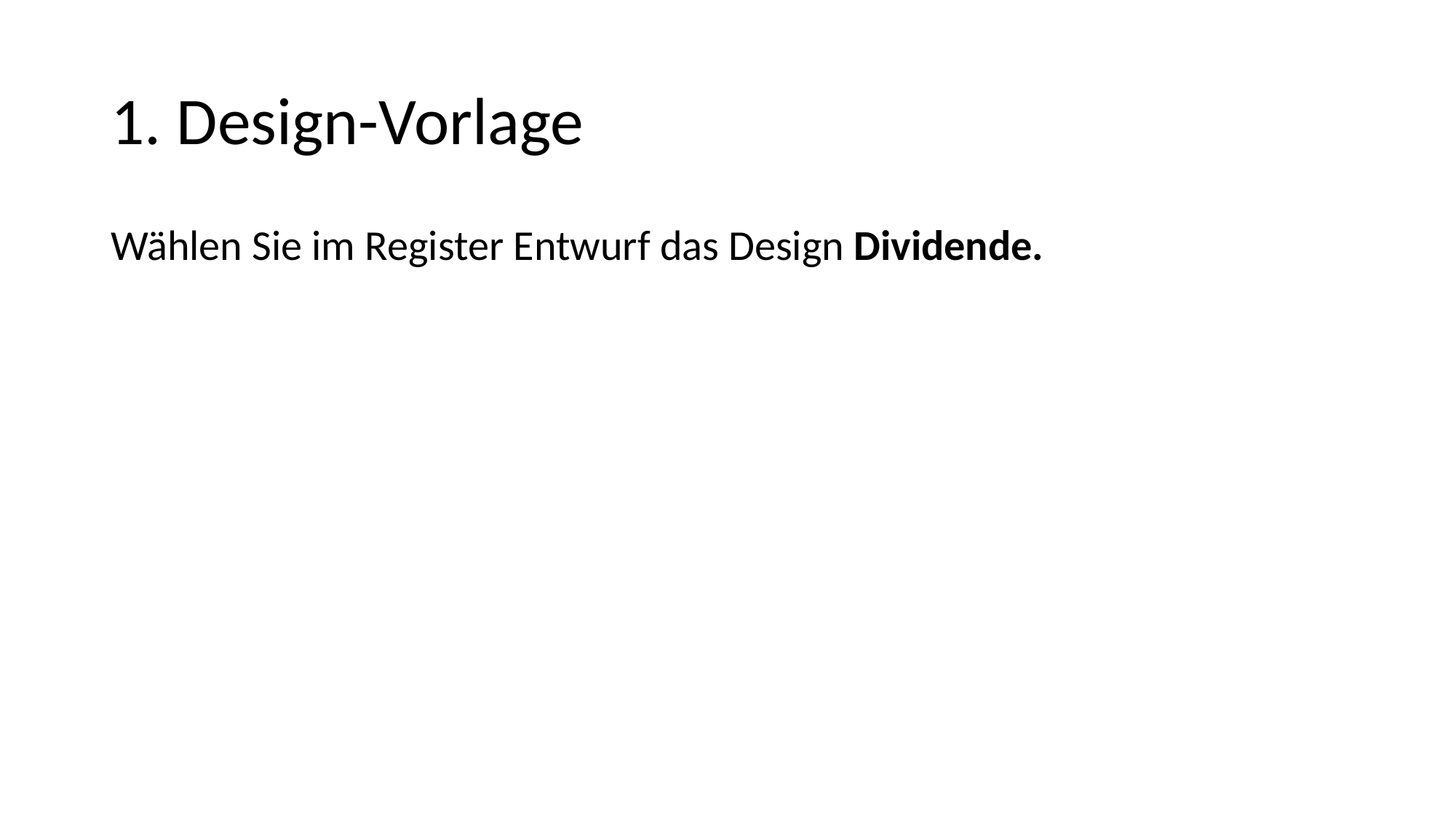

# 1. Design-Vorlage
Wählen Sie im Register Entwurf das Design Dividende.